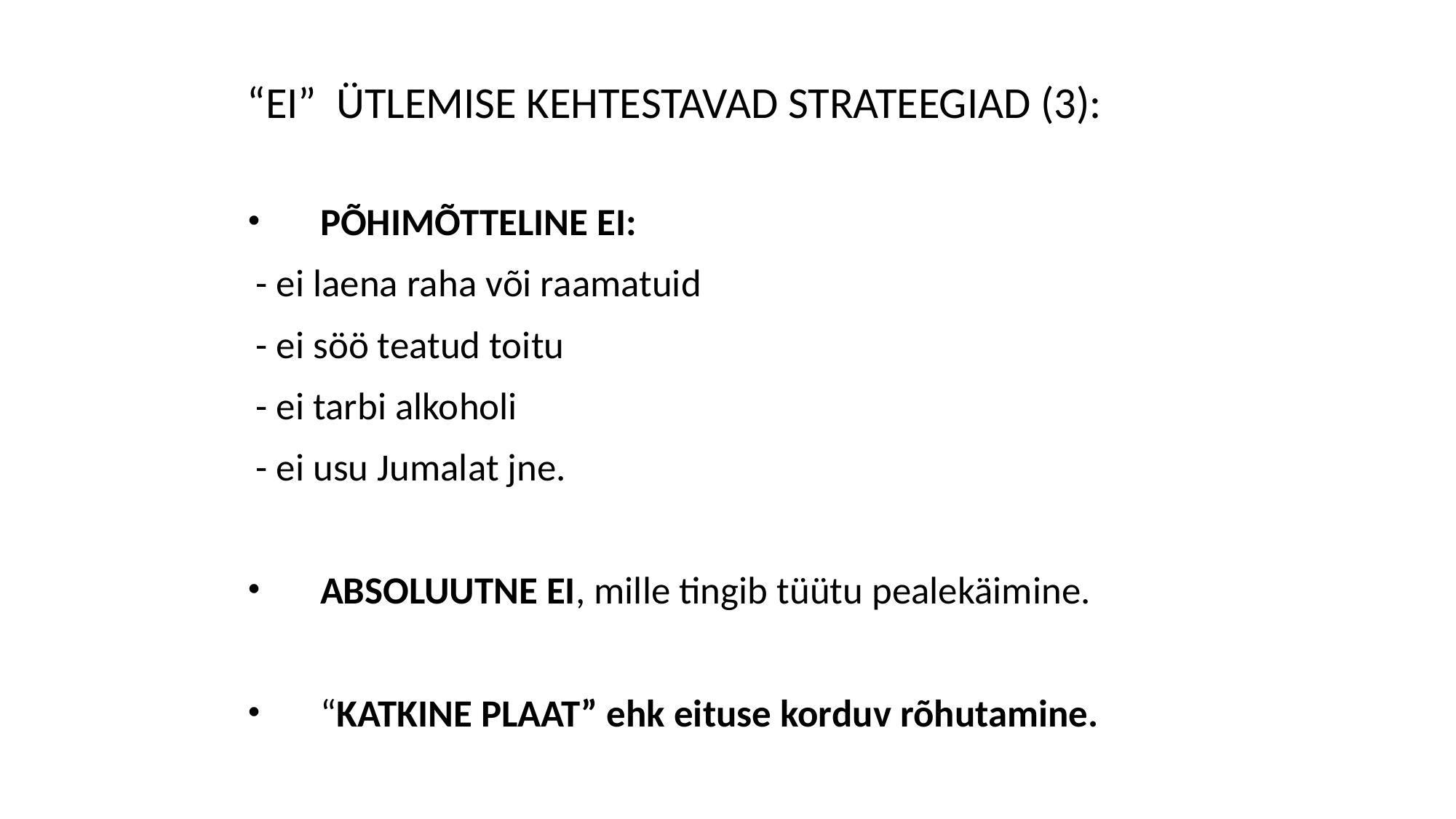

# “EI”  ÜTLEMISE KEHTESTAVAD STRATEEGIAD (3):
PÕHIMÕTTELINE EI:
 - ei laena raha või raamatuid
 - ei söö teatud toitu
 - ei tarbi alkoholi
 - ei usu Jumalat jne.

ABSOLUUTNE EI, mille tingib tüütu pealekäimine.

“KATKINE PLAAT” ehk eituse korduv rõhutamine.